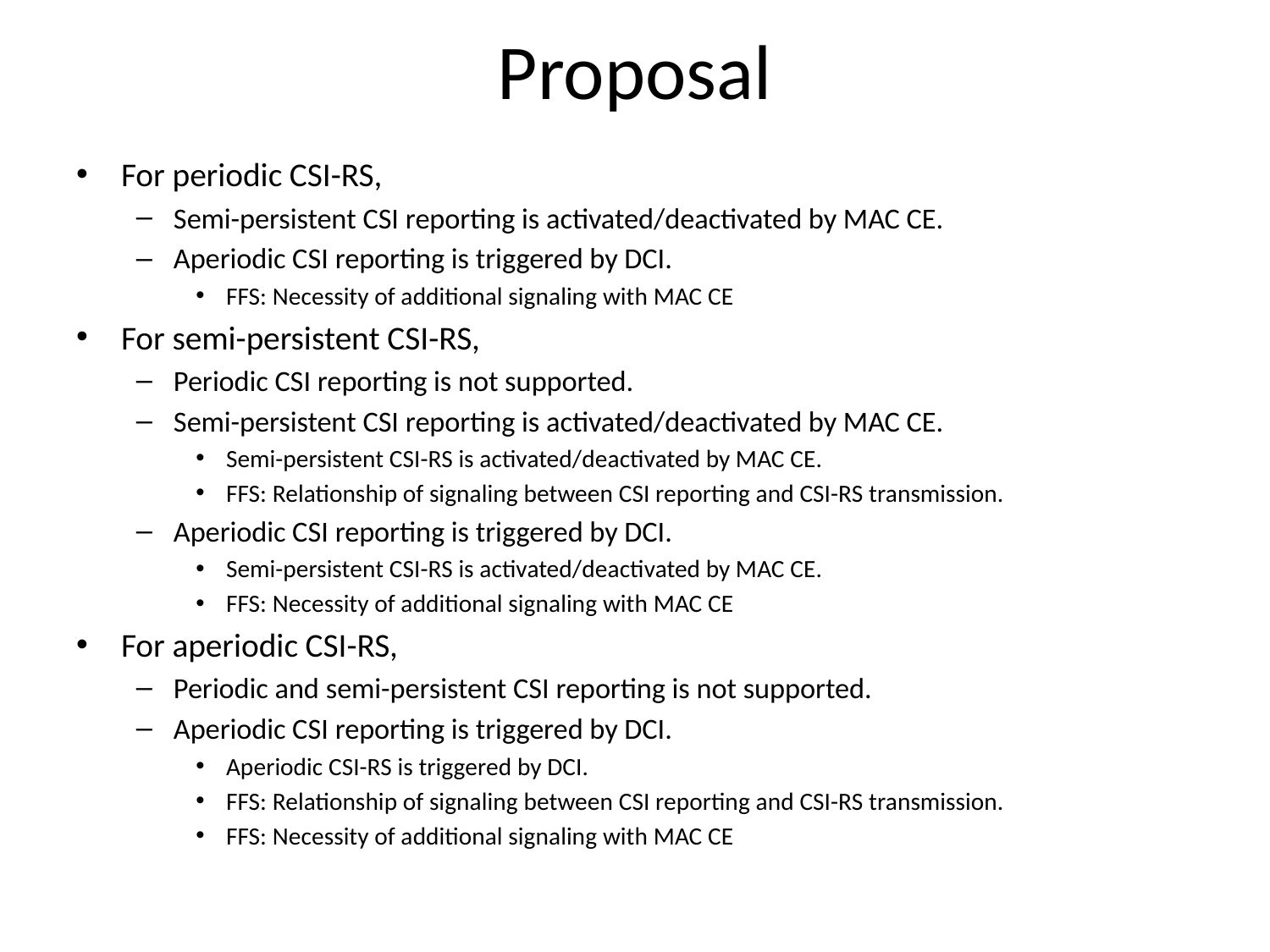

# Proposal
For periodic CSI-RS,
Semi-persistent CSI reporting is activated/deactivated by MAC CE.
Aperiodic CSI reporting is triggered by DCI.
FFS: Necessity of additional signaling with MAC CE
For semi-persistent CSI-RS,
Periodic CSI reporting is not supported.
Semi-persistent CSI reporting is activated/deactivated by MAC CE.
Semi-persistent CSI-RS is activated/deactivated by MAC CE.
FFS: Relationship of signaling between CSI reporting and CSI-RS transmission.
Aperiodic CSI reporting is triggered by DCI.
Semi-persistent CSI-RS is activated/deactivated by MAC CE.
FFS: Necessity of additional signaling with MAC CE
For aperiodic CSI-RS,
Periodic and semi-persistent CSI reporting is not supported.
Aperiodic CSI reporting is triggered by DCI.
Aperiodic CSI-RS is triggered by DCI.
FFS: Relationship of signaling between CSI reporting and CSI-RS transmission.
FFS: Necessity of additional signaling with MAC CE